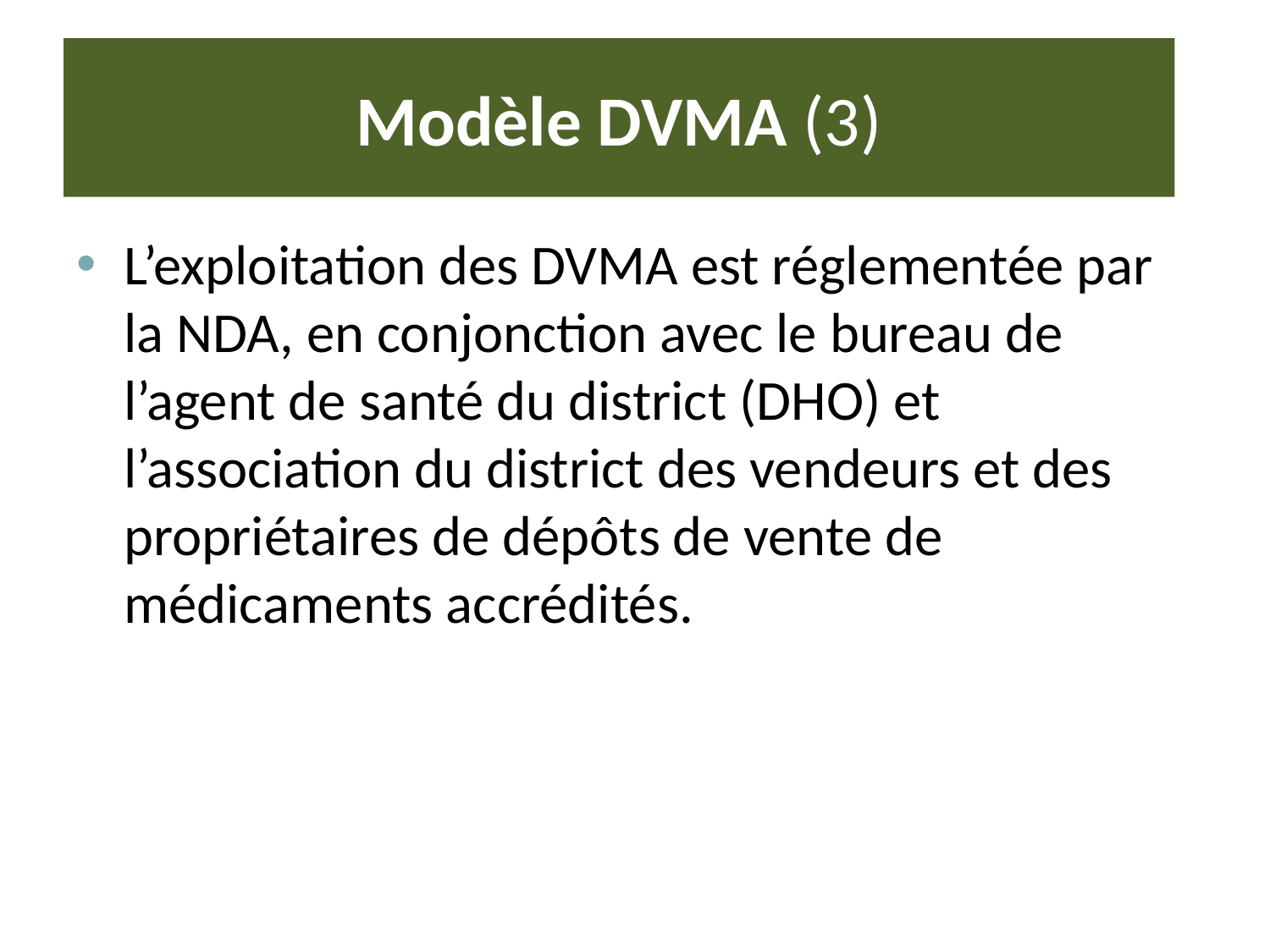

# Modèle DVMA (3)
L’exploitation des DVMA est réglementée par la NDA, en conjonction avec le bureau de l’agent de santé du district (DHO) et l’association du district des vendeurs et des propriétaires de dépôts de vente de médicaments accrédités.